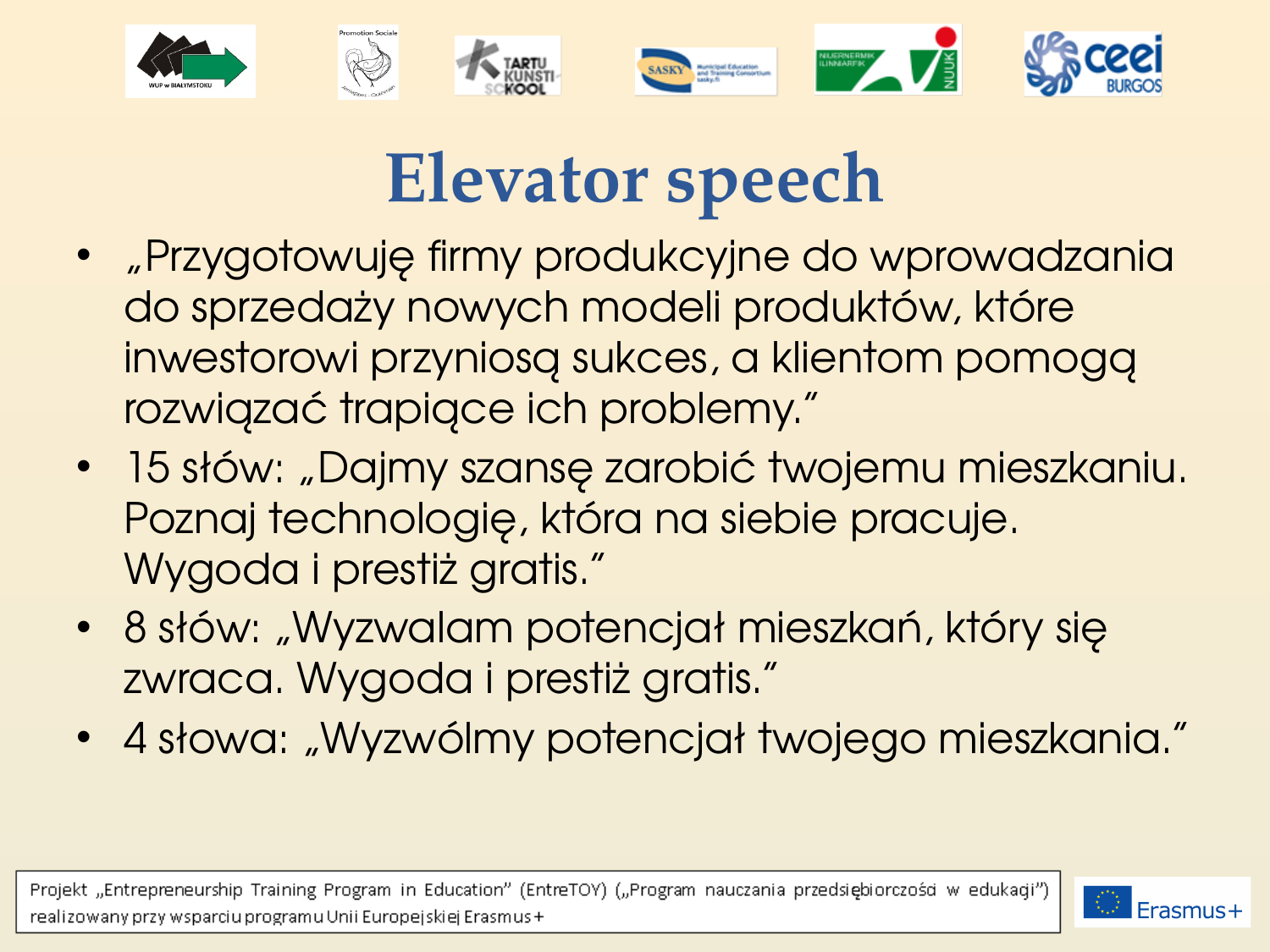

# Elevator speech
„Przygotowuję firmy produkcyjne do wprowadzania do sprzedaży nowych modeli produktów, które inwestorowi przyniosą sukces, a klientom pomogą rozwiązać trapiące ich problemy.”
15 słów: „Dajmy szansę zarobić twojemu mieszkaniu. Poznaj technologię, która na siebie pracuje. Wygoda i prestiż gratis.”
8 słów: „Wyzwalam potencjał mieszkań, który się zwraca. Wygoda i prestiż gratis.”
4 słowa: „Wyzwólmy potencjał twojego mieszkania.”